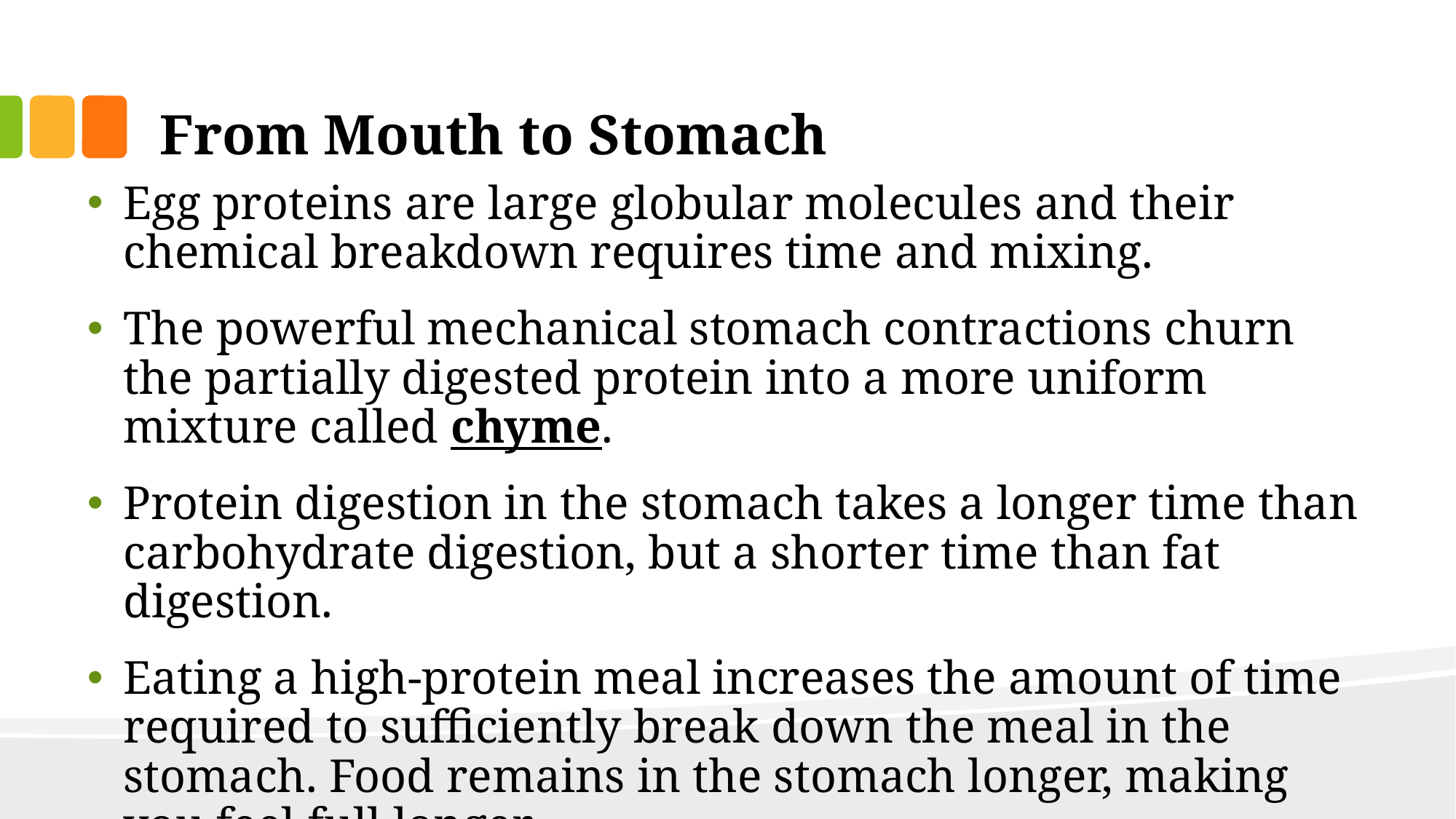

# From Mouth to Stomach
Egg proteins are large globular molecules and their chemical breakdown requires time and mixing.
The powerful mechanical stomach contractions churn the partially digested protein into a more uniform mixture called chyme.
Protein digestion in the stomach takes a longer time than carbohydrate digestion, but a shorter time than fat digestion.
Eating a high-protein meal increases the amount of time required to sufficiently break down the meal in the stomach. Food remains in the stomach longer, making you feel full longer.